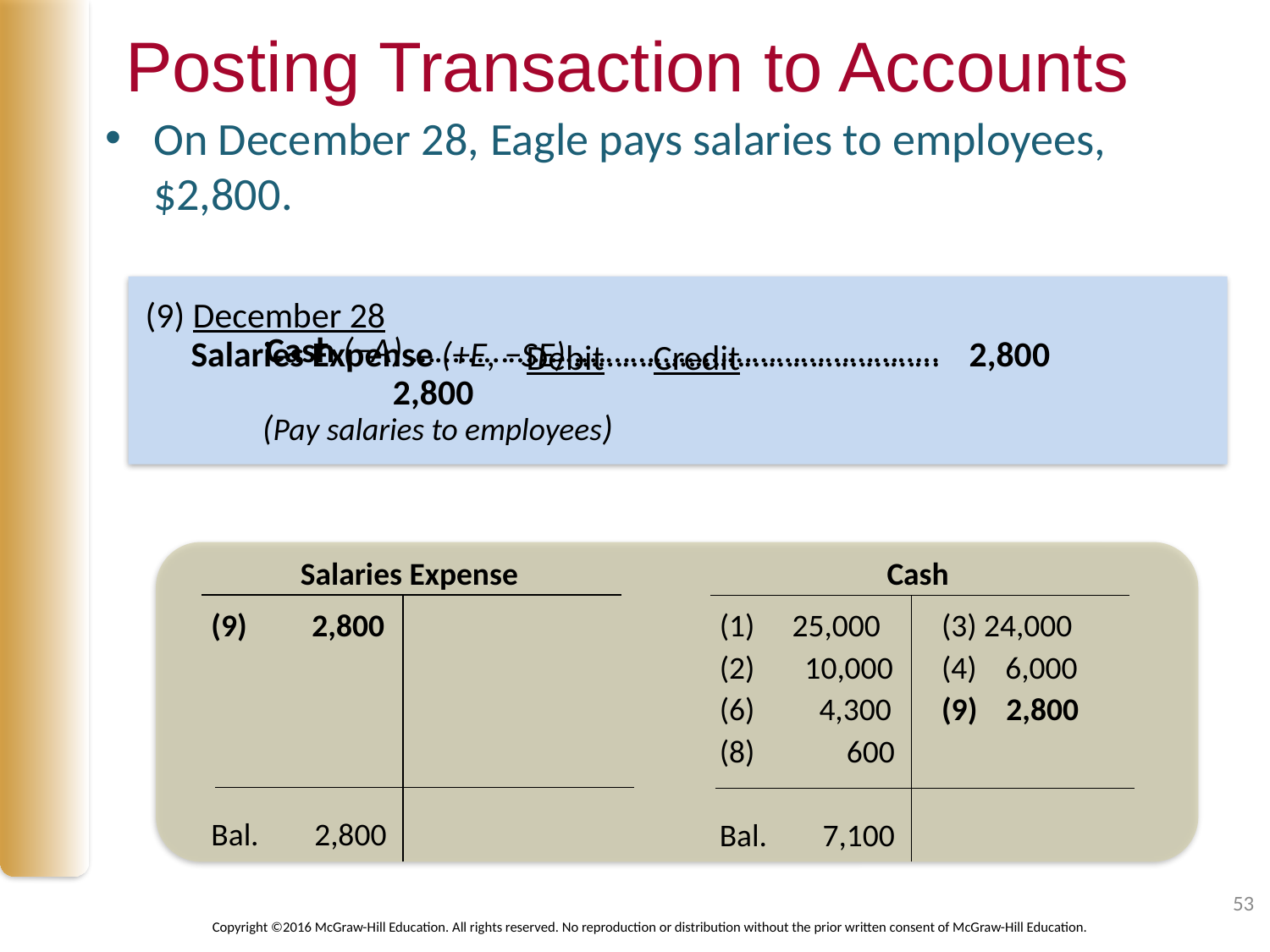

# Posting Transaction to Accounts
On December 28, Eagle pays salaries to employees, $2,800.

(9) December 28										Debit	Credit
Salaries Expense (+E, −SE) ………………………………………	  2,800
Cash (−A) ………………………………………………………..			2,800
(Pay salaries to employees)

Salaries Expense
(9)         2,800

Bal. 	2,800
Cash
(1)	25,000  	(3) 24,000
(2)       10,000 	(4)    6,000
(6)         4,300 	(9)    2,800
(8)	 600

Bal. 	7,100
53
Copyright ©2016 McGraw-Hill Education. All rights reserved. No reproduction or distribution without the prior written consent of McGraw-Hill Education.